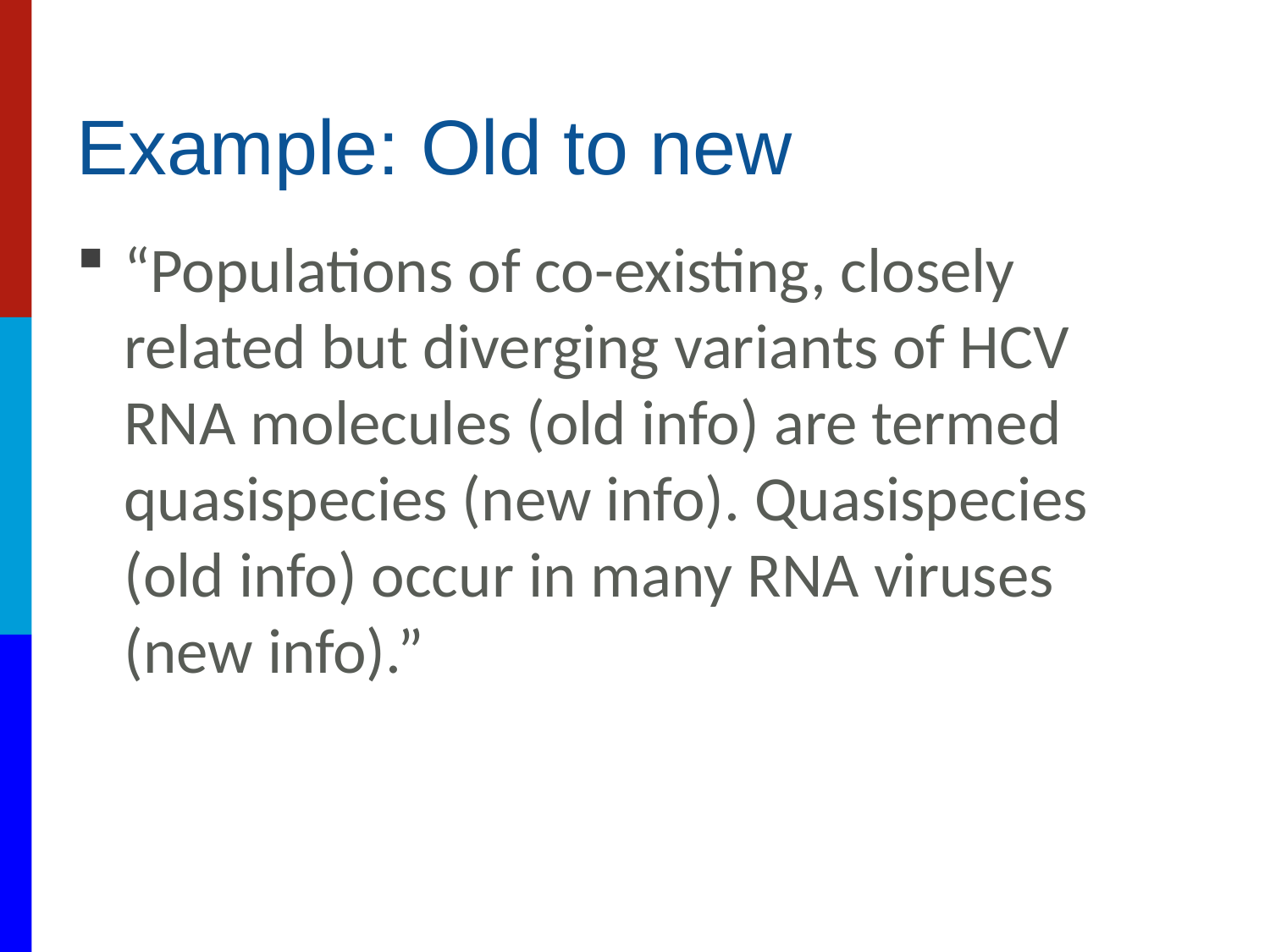

# Example: Old to new
“Populations of co-existing, closely related but diverging variants of HCV RNA molecules (old info) are termed quasispecies (new info). Quasispecies (old info) occur in many RNA viruses (new info).”